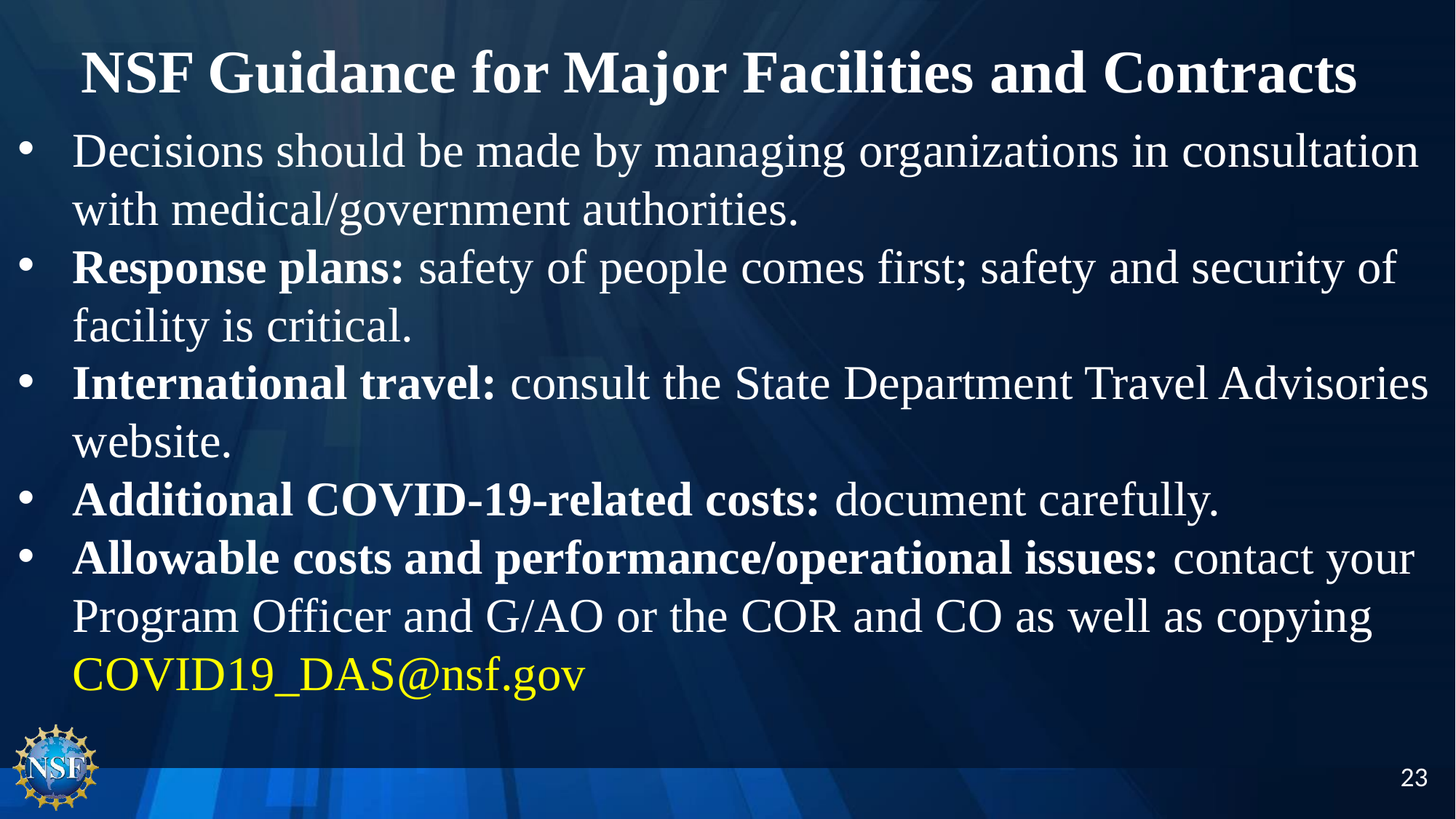

# NSF Guidance for Major Facilities and Contracts
Decisions should be made by managing organizations in consultation with medical/government authorities.
Response plans: safety of people comes first; safety and security of facility is critical.
International travel: consult the State Department Travel Advisories website.
Additional COVID-19-related costs: document carefully.
Allowable costs and performance/operational issues: contact your Program Officer and G/AO or the COR and CO as well as copying COVID19_DAS@nsf.gov
23